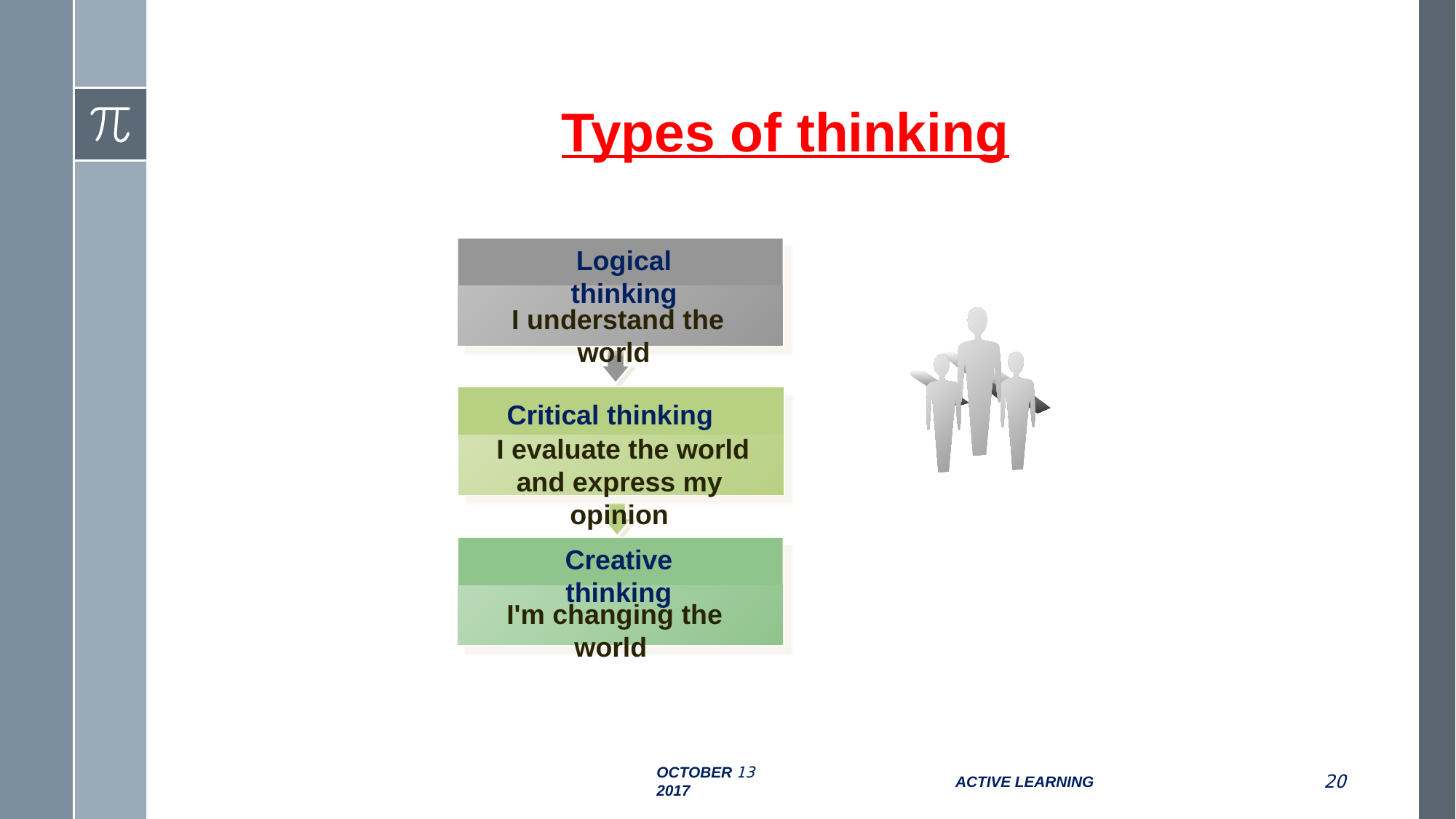

# Types of thinking

Logical thinking
 I understand the world

Critical thinking
 I evaluate the world and express my opinion

Creative thinking
 I'm changing the world
Active Learning
20
13 October 2017